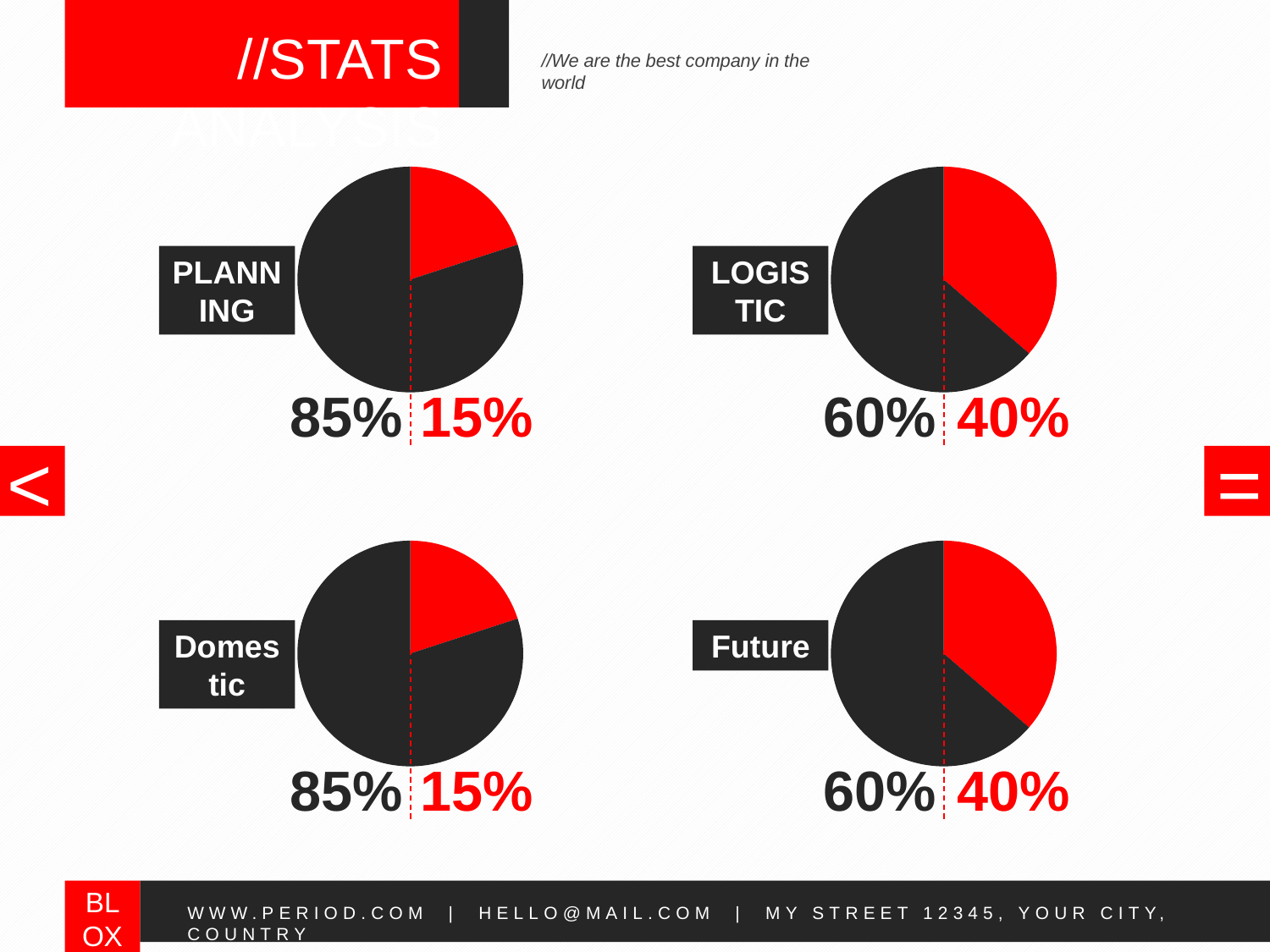

//STATS ANALYSIS
//We are the best company in the world

### Chart

| Category | Percent |
|---|---|
| min | 0.2 |
| max | 0.8 |

### Chart

| Category | Percent |
|---|---|
| min | 0.2 |
| max | 0.35 |
PLANNING
LOGISTIC
85%
15%
60%
40%
<
=

### Chart

| Category | Percent |
|---|---|
| min | 0.2 |
| max | 0.8 |

### Chart

| Category | Percent |
|---|---|
| min | 0.2 |
| max | 0.35 |
Domestic
Future
85%
15%
60%
40%
BLOX

WWW.PERIOD.COM  |  HELLO@MAIL.COM  |  MY STREET 12345, YOUR CITY, COUNTRY